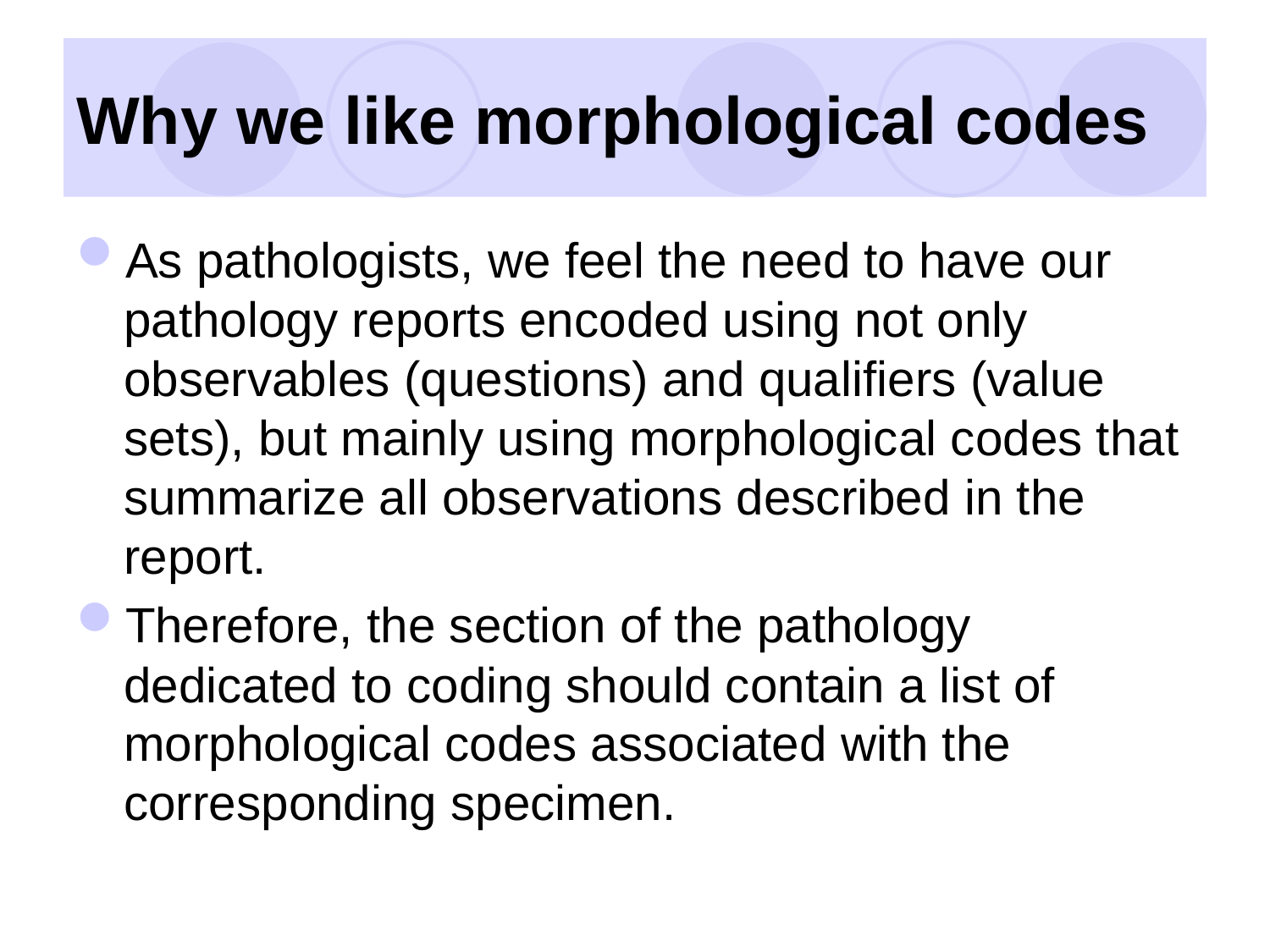

# Why we like morphological codes
As pathologists, we feel the need to have our pathology reports encoded using not only observables (questions) and qualifiers (value sets), but mainly using morphological codes that summarize all observations described in the report.
Therefore, the section of the pathology dedicated to coding should contain a list of morphological codes associated with the corresponding specimen.